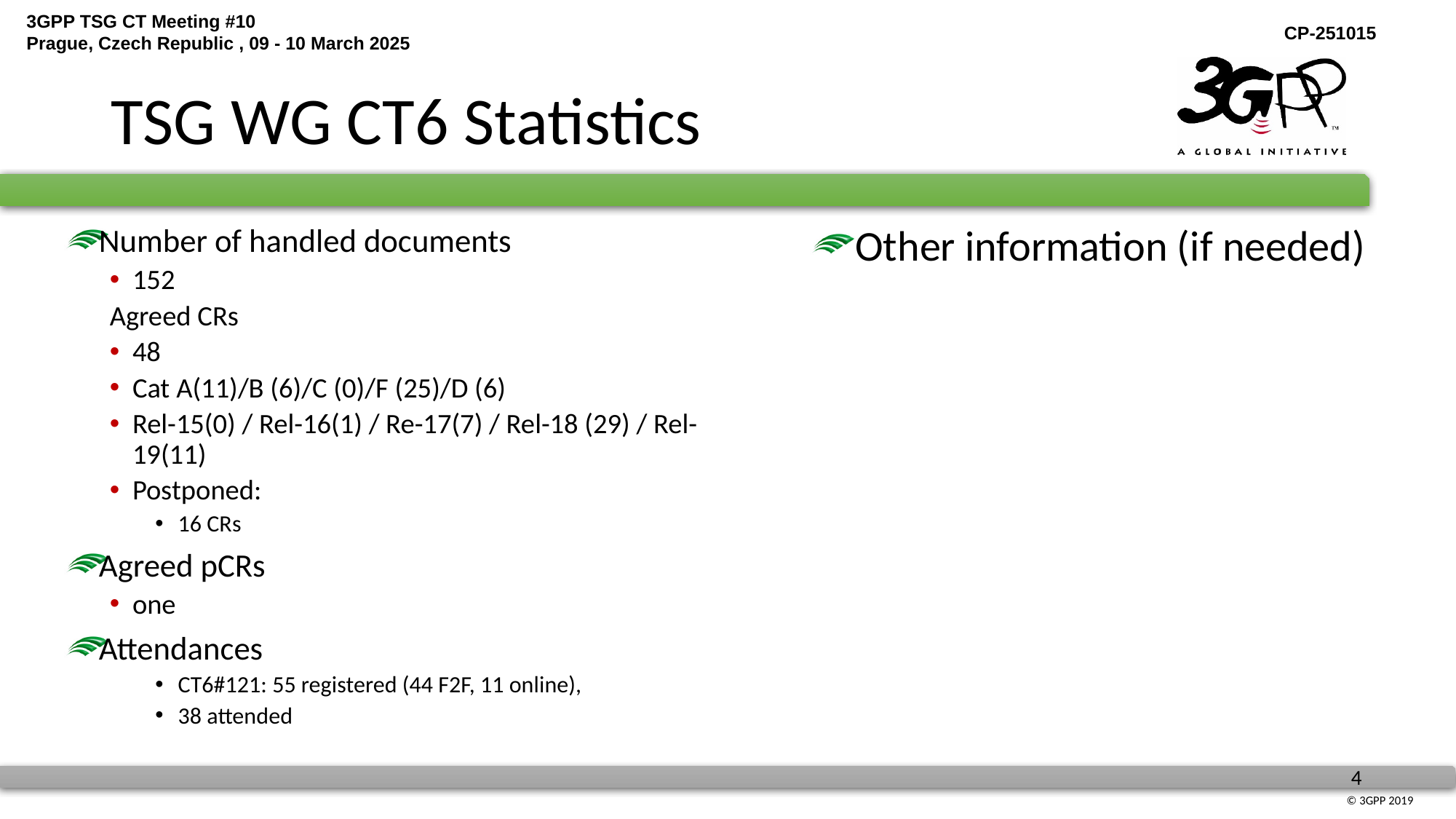

# TSG WG CT6 Statistics
Other information (if needed)
Number of handled documents
152
Agreed CRs
48
Cat A(11)/B (6)/C (0)/F (25)/D (6)
Rel-15(0) / Rel-16(1) / Re-17(7) / Rel-18 (29) / Rel-19(11)
Postponed:
16 CRs
Agreed pCRs
one
Attendances
CT6#121: 55 registered (44 F2F, 11 online),
38 attended